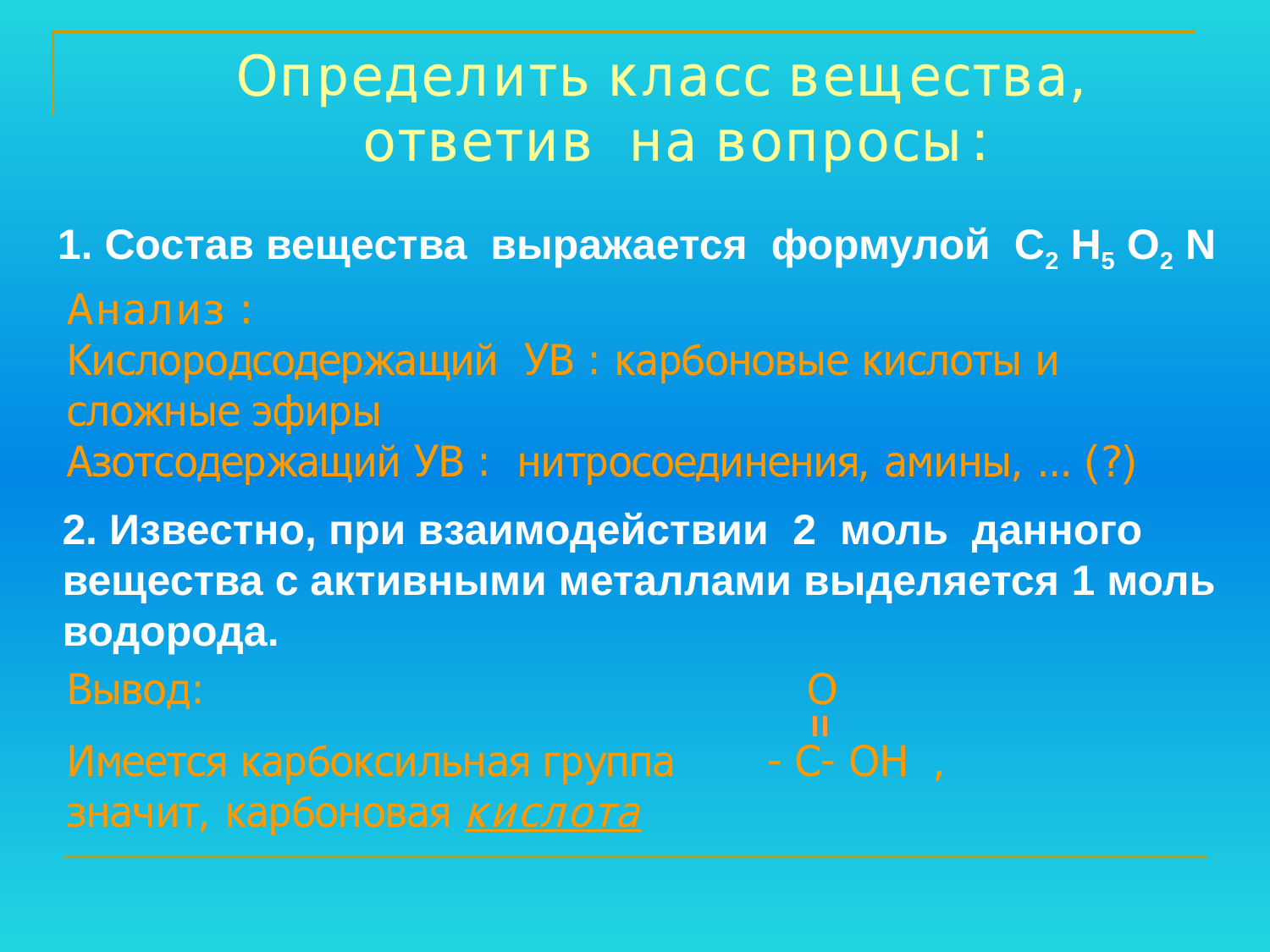

Определить класс вещества,
 ответив  на вопросы:
1. Состав вещества  выражается  формулой  С2 Н5 О2 N

Анализ :
Кислородсодержащий  УВ : карбоновые кислоты и сложные эфиры
Азотсодержащий УВ :  нитросоединения, амины, … (?)

2. Известно, при взаимодействии  2  моль  данного  вещества с активными металлами выделяется 1 моль водорода.
Вывод:
Имеется карбоксильная группа       - С- ОН  , значит, карбоновая кислота

О